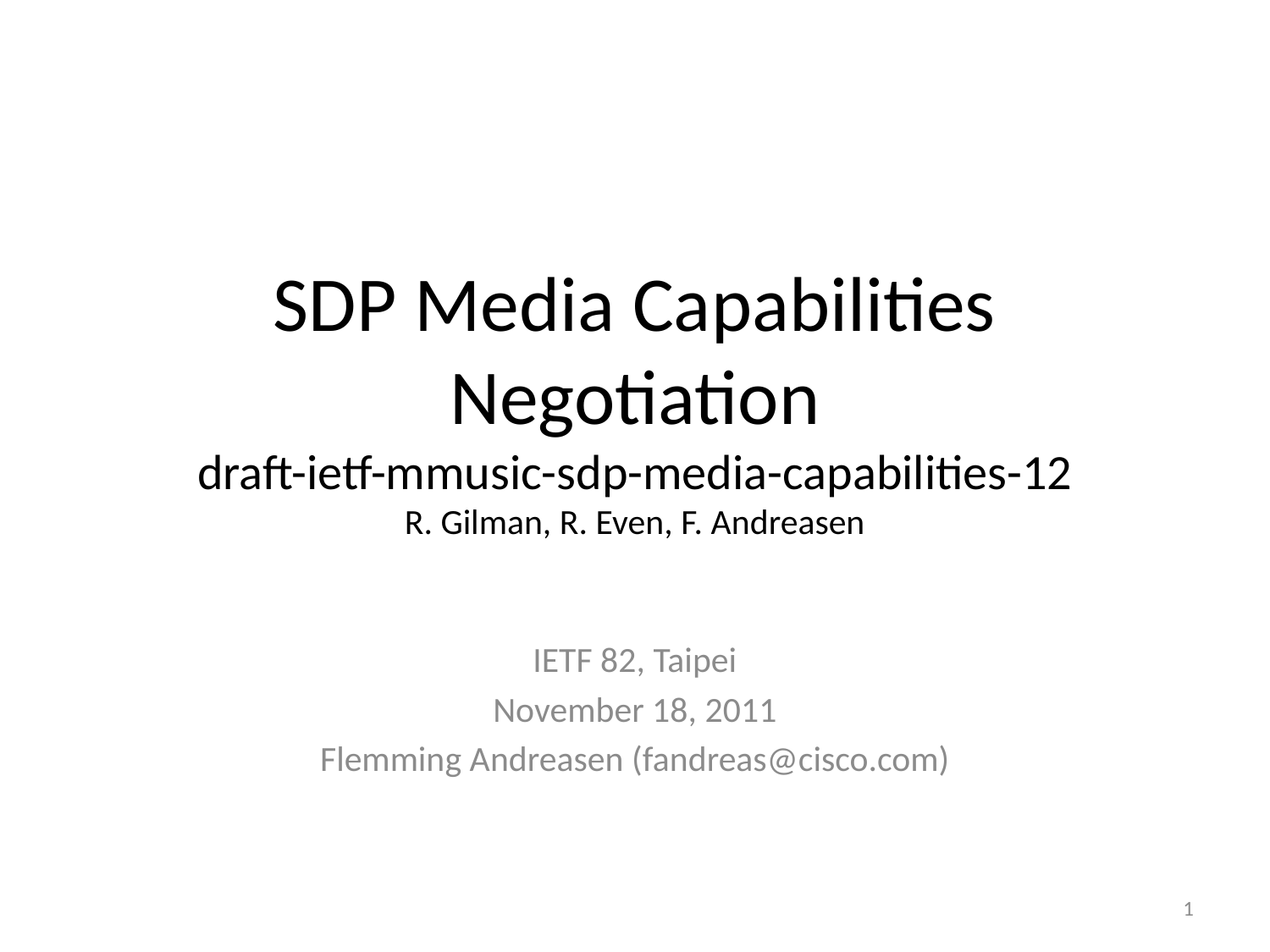

# SDP Media Capabilities Negotiation draft-ietf-mmusic-sdp-media-capabilities-12 R. Gilman, R. Even, F. Andreasen
IETF 82, Taipei
November 18, 2011
Flemming Andreasen (fandreas@cisco.com)
1